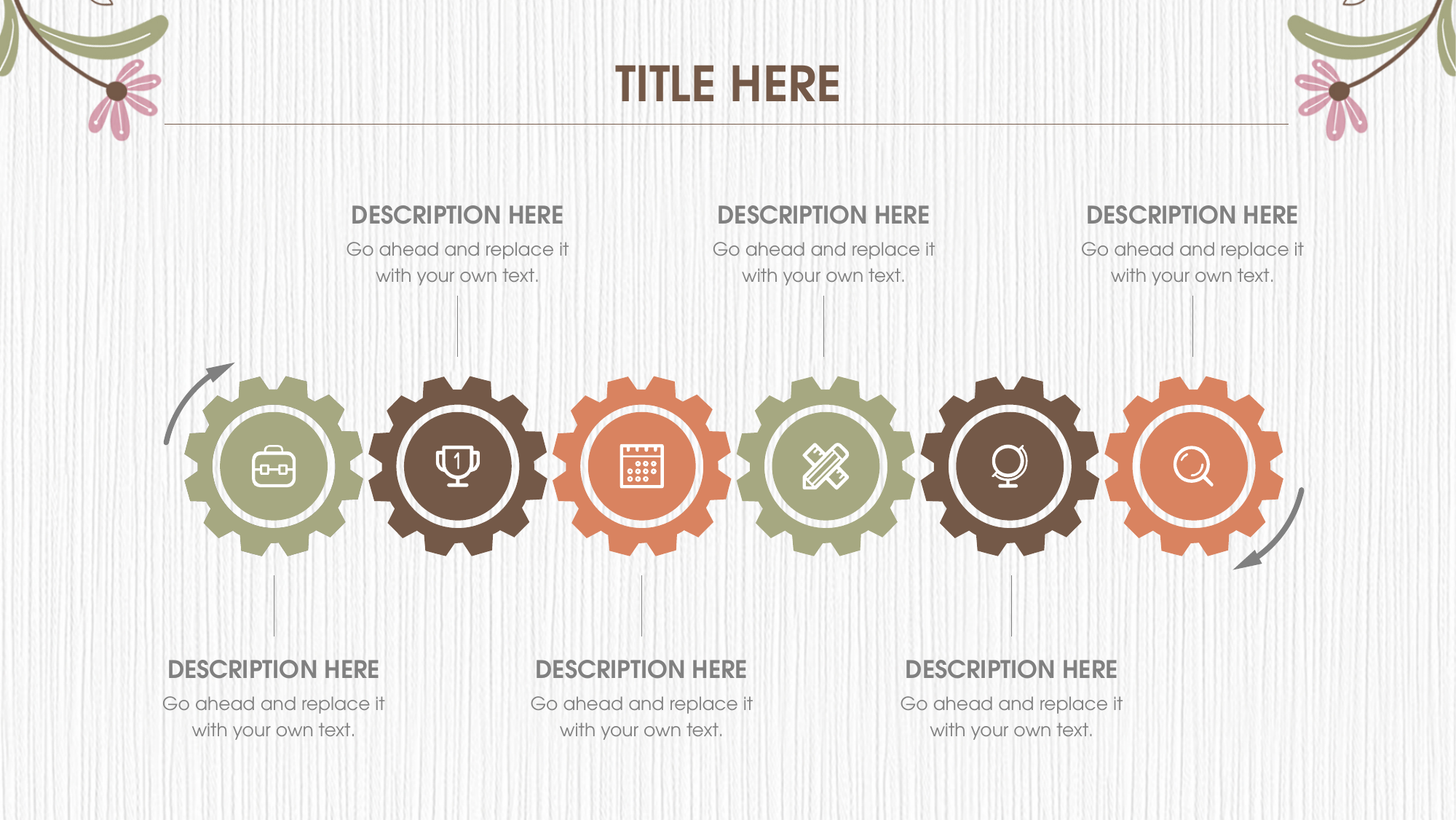

TITLE HERE
DESCRIPTION HERE
Go ahead and replace it with your own text.
DESCRIPTION HERE
Go ahead and replace it with your own text.
DESCRIPTION HERE
Go ahead and replace it with your own text.

DESCRIPTION HERE
Go ahead and replace it with your own text.
DESCRIPTION HERE
Go ahead and replace it with your own text.
DESCRIPTION HERE
Go ahead and replace it with your own text.